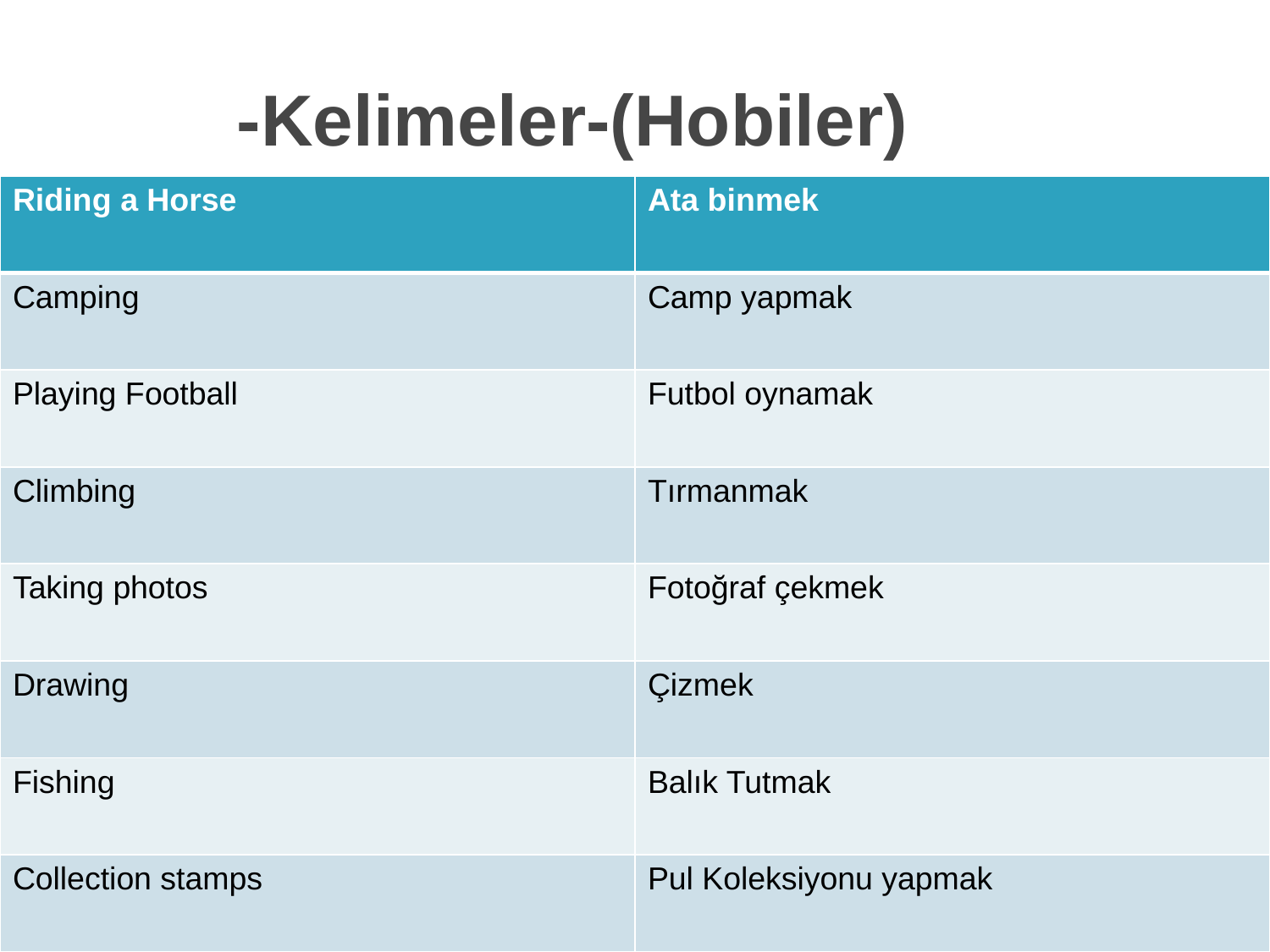

# -Kelimeler-(Hobiler)
| Riding a Horse | Ata binmek |
| --- | --- |
| Camping | Camp yapmak |
| Playing Football | Futbol oynamak |
| Climbing | Tırmanmak |
| Taking photos | Fotoğraf çekmek |
| Drawing | Çizmek |
| Fishing | Balık Tutmak |
| Collection stamps | Pul Koleksiyonu yapmak |